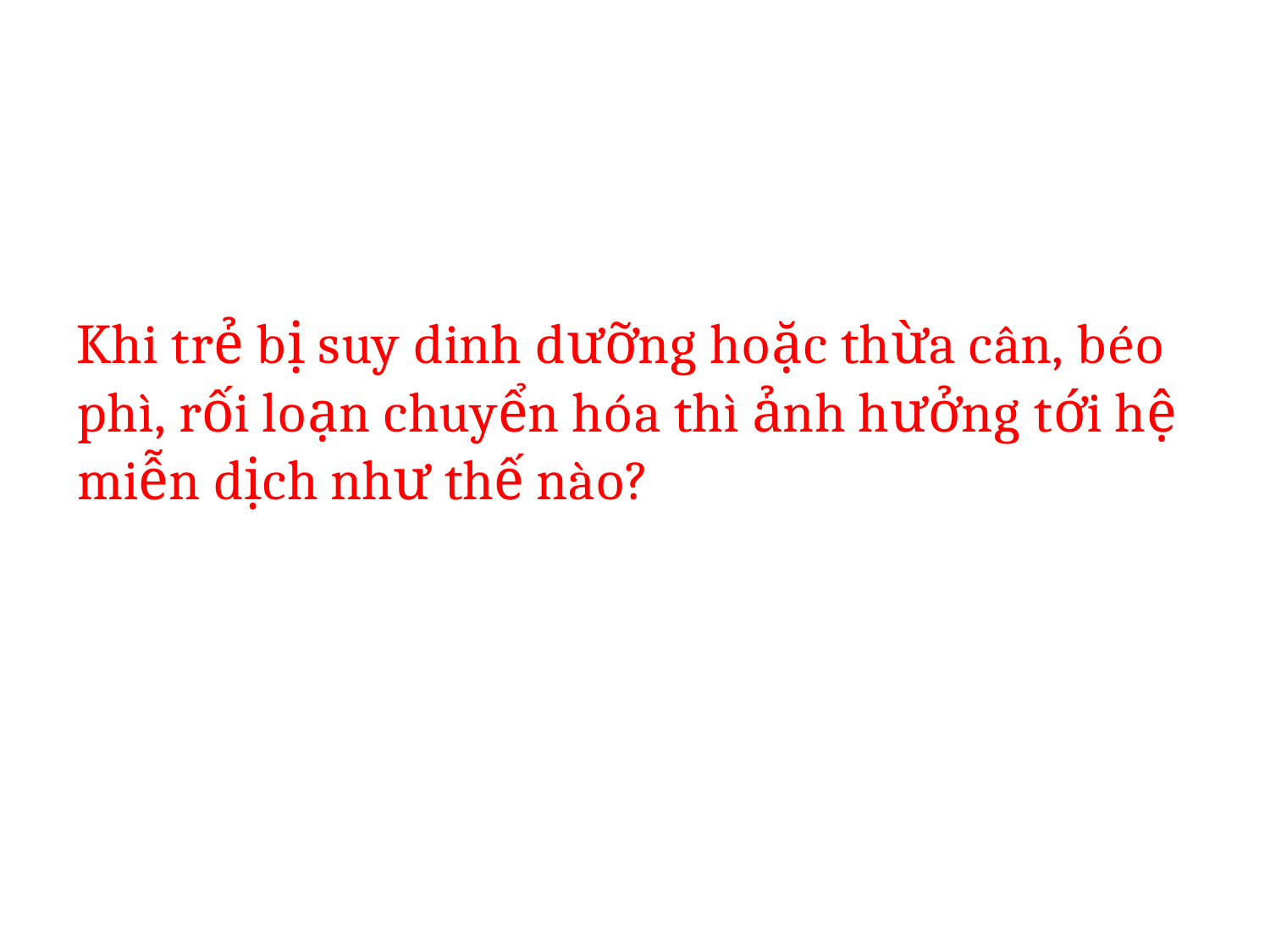

#

Khi trẻ bị suy dinh dưỡng hoặc thừa cân, béo phì, rối loạn chuyển hóa thì ảnh hưởng tới hệ miễn dịch như thế nào?